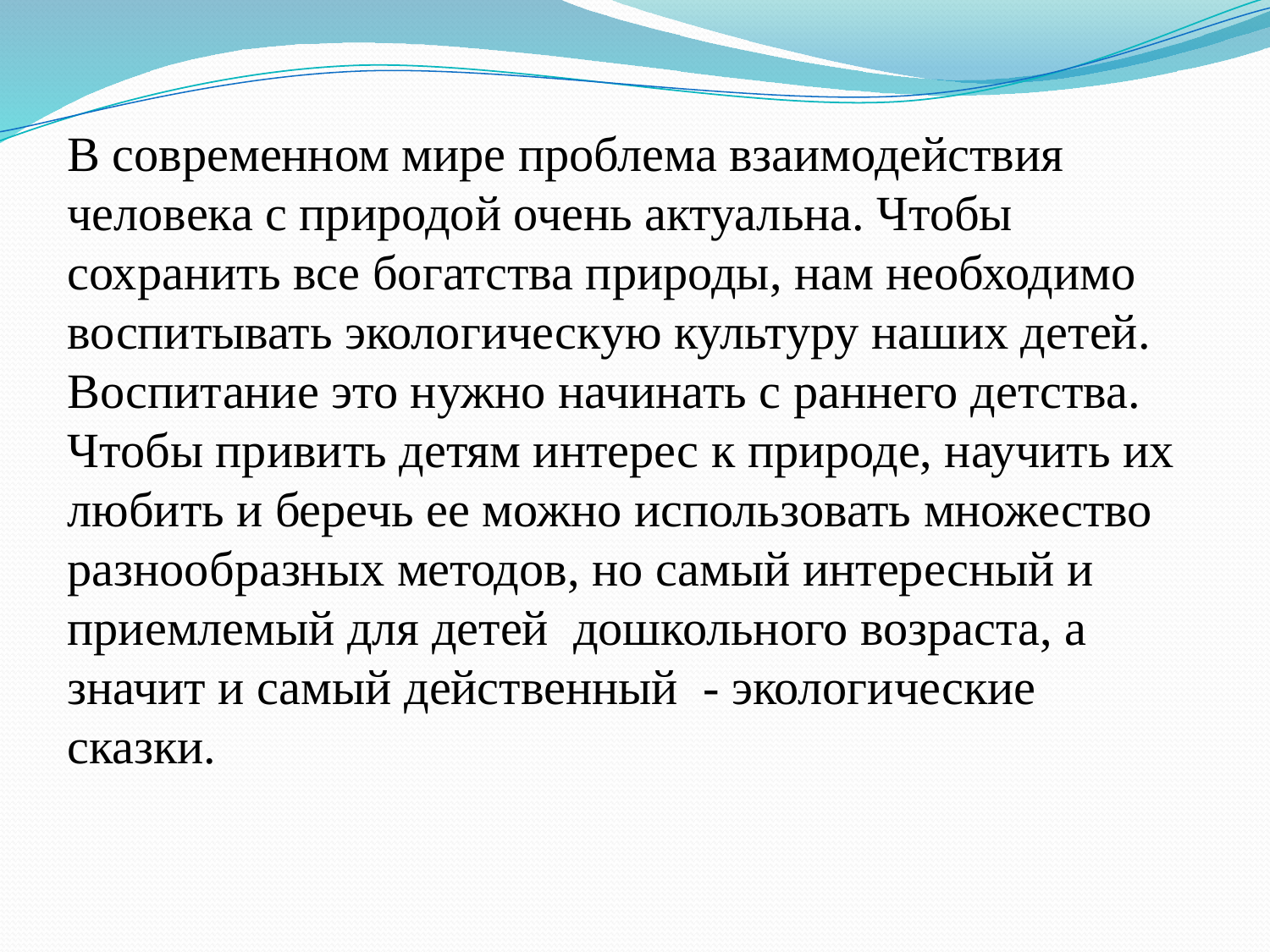

В современном мире проблема взаимодействия человека с природой очень актуальна. Чтобы сохранить все богатства природы, нам необходимо воспитывать экологическую культуру наших детей. Воспитание это нужно начинать с раннего детства. Чтобы привить детям интерес к природе, научить их любить и беречь ее можно использовать множество разнообразных методов, но самый интересный и приемлемый для детей  дошкольного возраста, а значит и самый действенный  - экологические сказки.